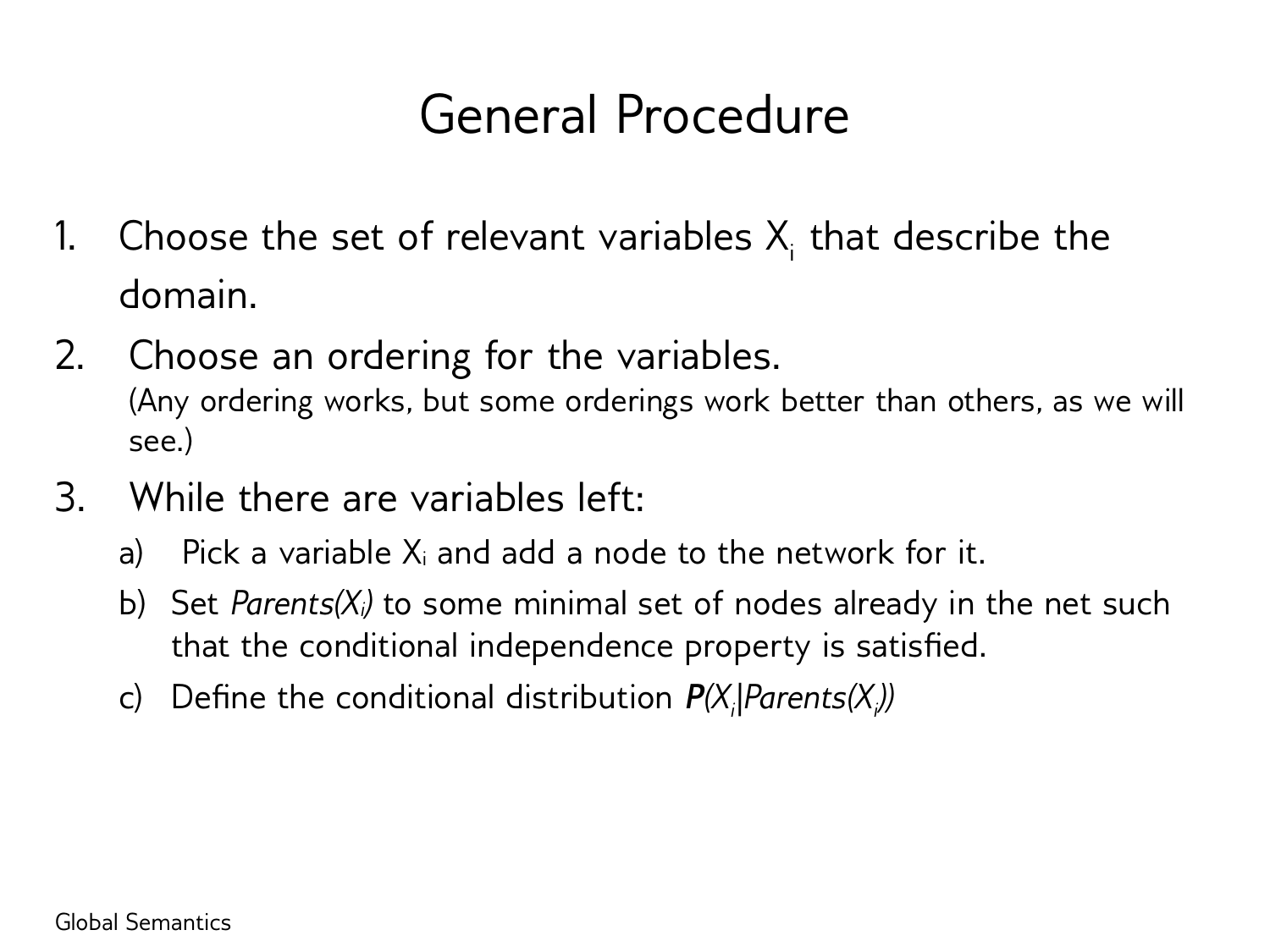

# General Procedure
Choose the set of relevant variables Xi  that describe the domain.
Choose an ordering for the variables.
(Any ordering works, but some orderings work better than others, as we will see.)
While there are variables left:
Pick a variable Xi and add a node to the network for it.
Set Parents(Xi) to some minimal set of nodes already in the net such that the conditional independence property is satisfied.
Define the conditional distribution P(Xi|Parents(Xi))
Global Semantics
14